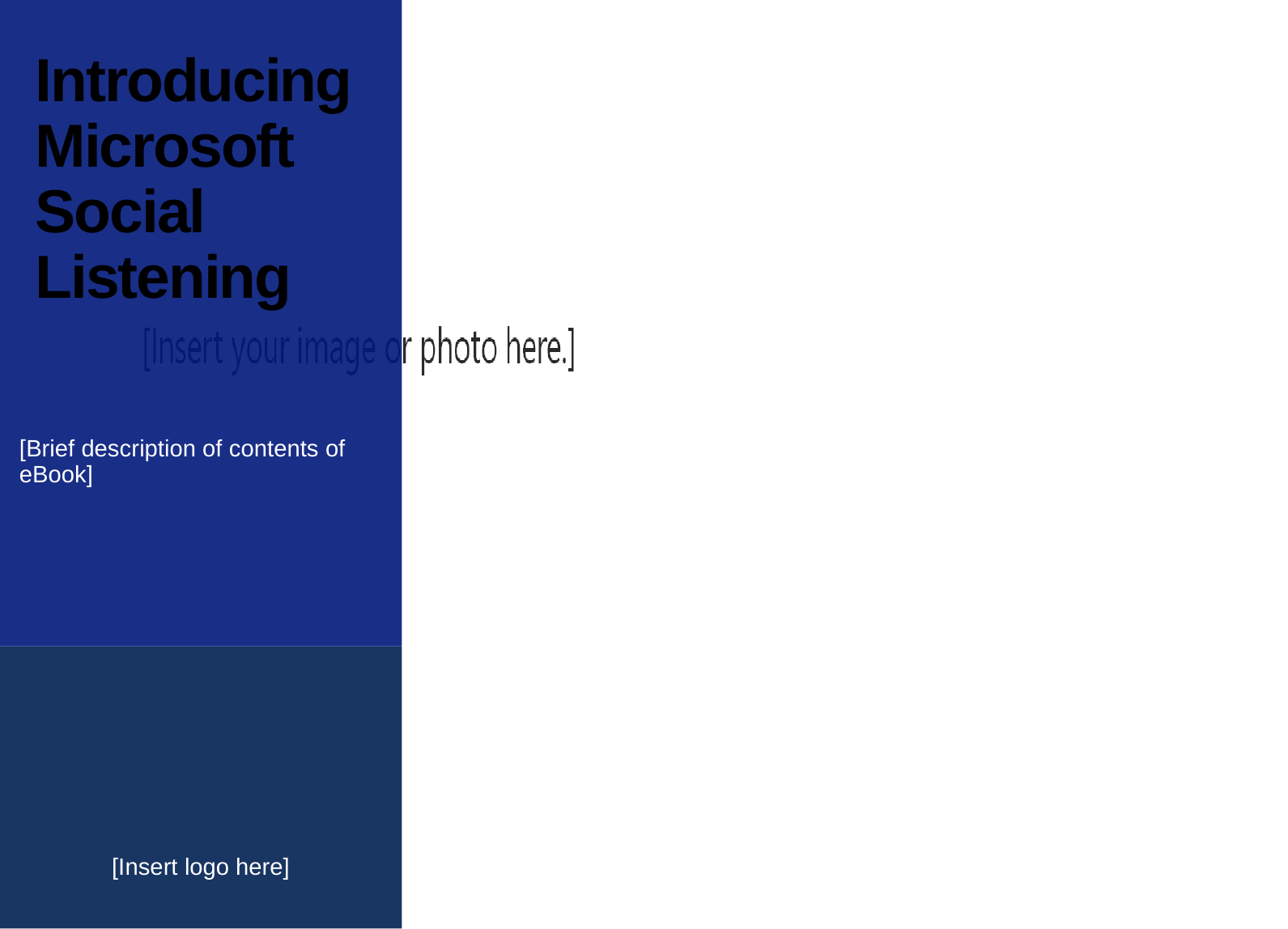

# Introducing Microsoft Social Listening
[Brief description of contents of eBook]

[Insert logo here]

Version 2.0